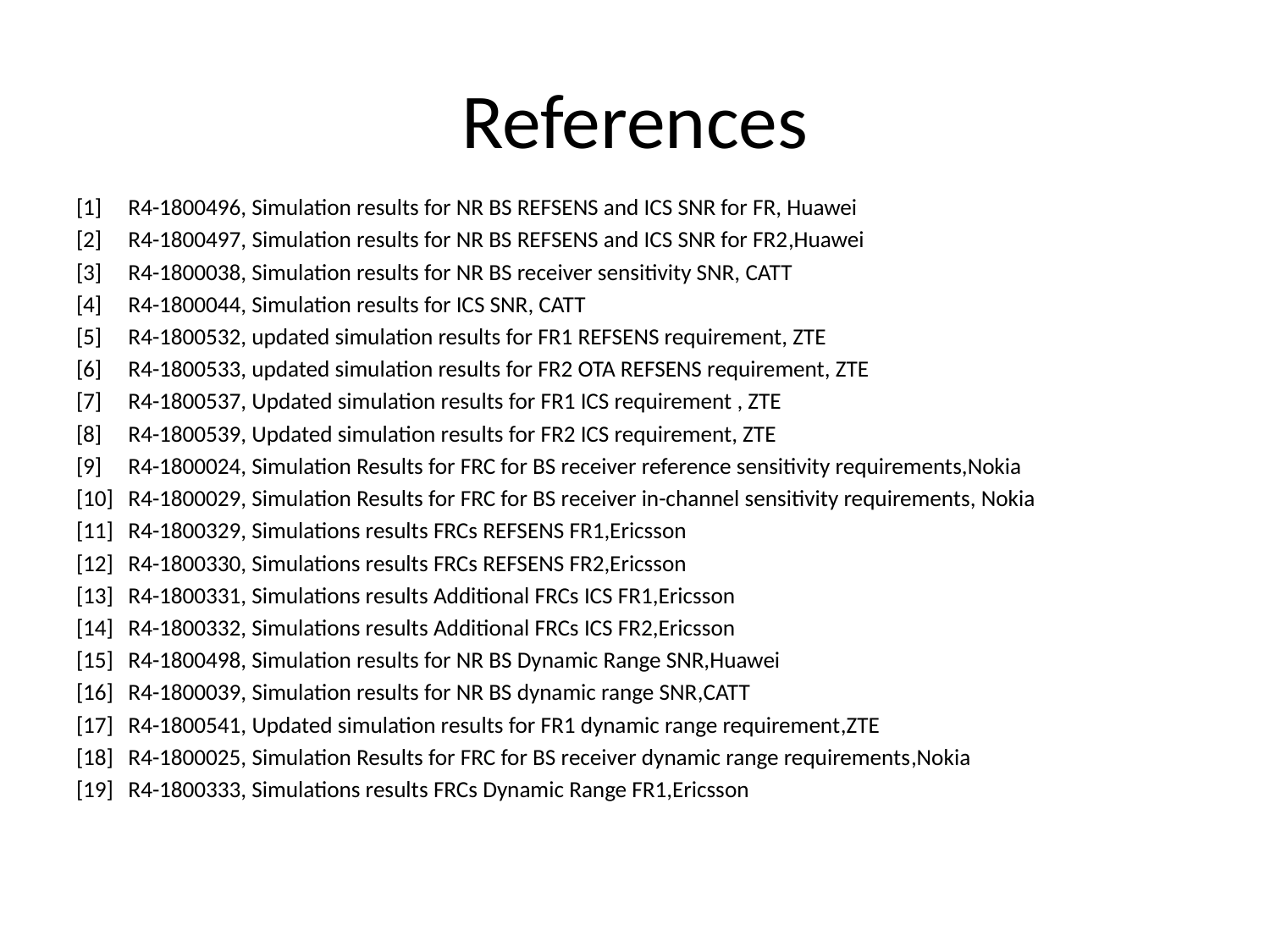

# References
[1]	R4-1800496, Simulation results for NR BS REFSENS and ICS SNR for FR, Huawei
[2]	R4-1800497, Simulation results for NR BS REFSENS and ICS SNR for FR2,Huawei
[3] 	R4-1800038, Simulation results for NR BS receiver sensitivity SNR, CATT
[4] 	R4-1800044, Simulation results for ICS SNR, CATT
[5] 	R4-1800532, updated simulation results for FR1 REFSENS requirement, ZTE
[6] 	R4-1800533, updated simulation results for FR2 OTA REFSENS requirement, ZTE
[7]	R4-1800537, Updated simulation results for FR1 ICS requirement , ZTE
[8] 	R4-1800539, Updated simulation results for FR2 ICS requirement, ZTE
[9] 	R4-1800024, Simulation Results for FRC for BS receiver reference sensitivity requirements,Nokia
[10]	R4-1800029, Simulation Results for FRC for BS receiver in-channel sensitivity requirements, Nokia
[11]	R4-1800329, Simulations results FRCs REFSENS FR1,Ericsson
[12] 	R4-1800330, Simulations results FRCs REFSENS FR2,Ericsson
[13]	R4-1800331, Simulations results Additional FRCs ICS FR1,Ericsson
[14]	R4-1800332, Simulations results Additional FRCs ICS FR2,Ericsson
[15]	R4-1800498, Simulation results for NR BS Dynamic Range SNR,Huawei
[16]	R4-1800039, Simulation results for NR BS dynamic range SNR,CATT
[17]	R4-1800541, Updated simulation results for FR1 dynamic range requirement,ZTE
[18]	R4-1800025, Simulation Results for FRC for BS receiver dynamic range requirements,Nokia
[19]	R4-1800333, Simulations results FRCs Dynamic Range FR1,Ericsson